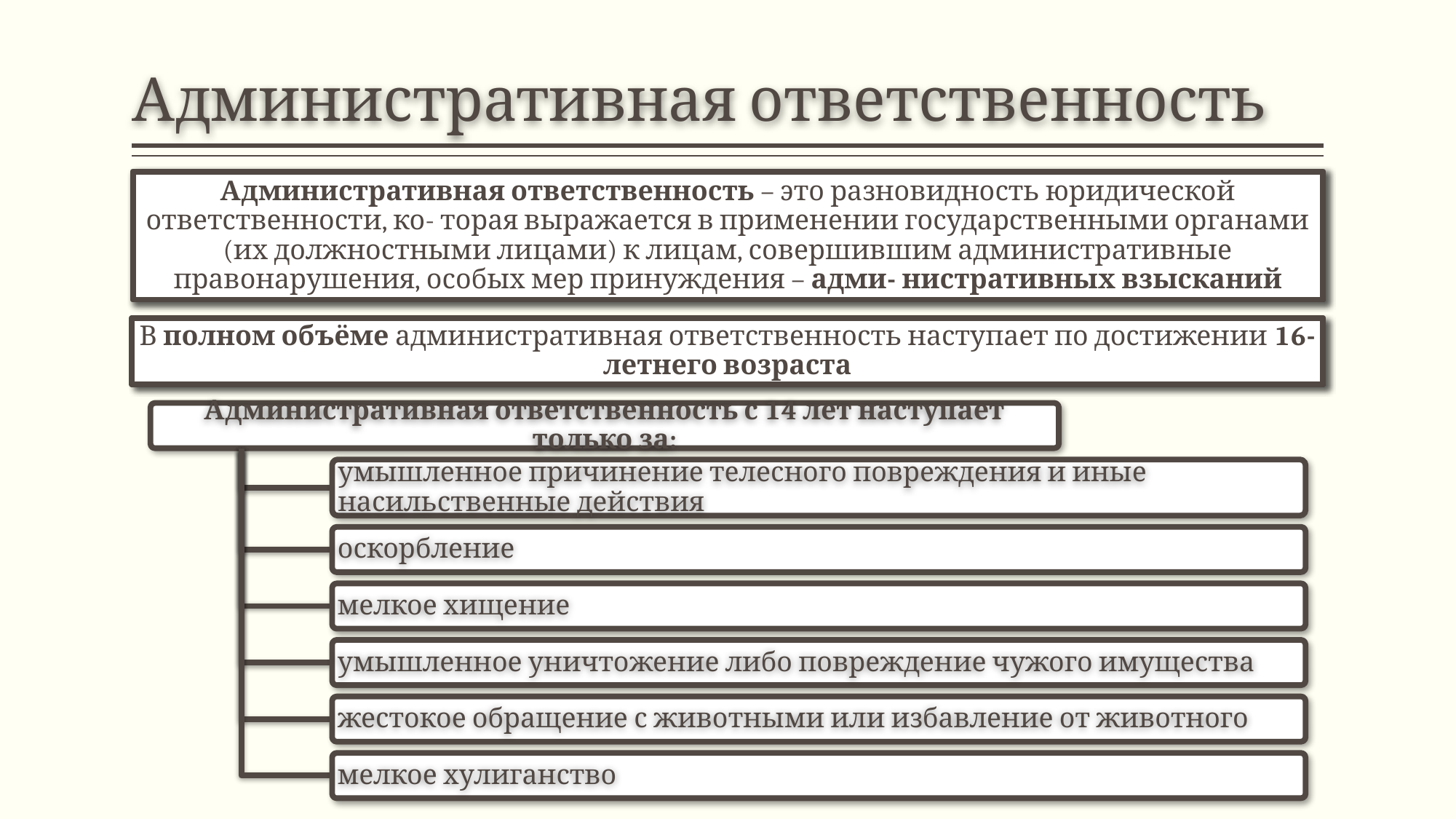

# Административная ответственность

Административная ответственность – это разновидность юридической ответственности, ко- торая выражается в применении государственными органами (их должностными лицами) к лицам, совершившим административные правонарушения, особых мер принуждения – адми- нистративных взысканий

В полном объёме административная ответственность наступает по достижении 16-летнего возраста

Административная ответственность с 14 лет наступает только за:

умышленное причинение телесного повреждения и иные насильственные действия

оскорбление

мелкое хищение

умышленное уничтожение либо повреждение чужого имущества

жестокое обращение с животными или избавление от животного

мелкое хулиганство